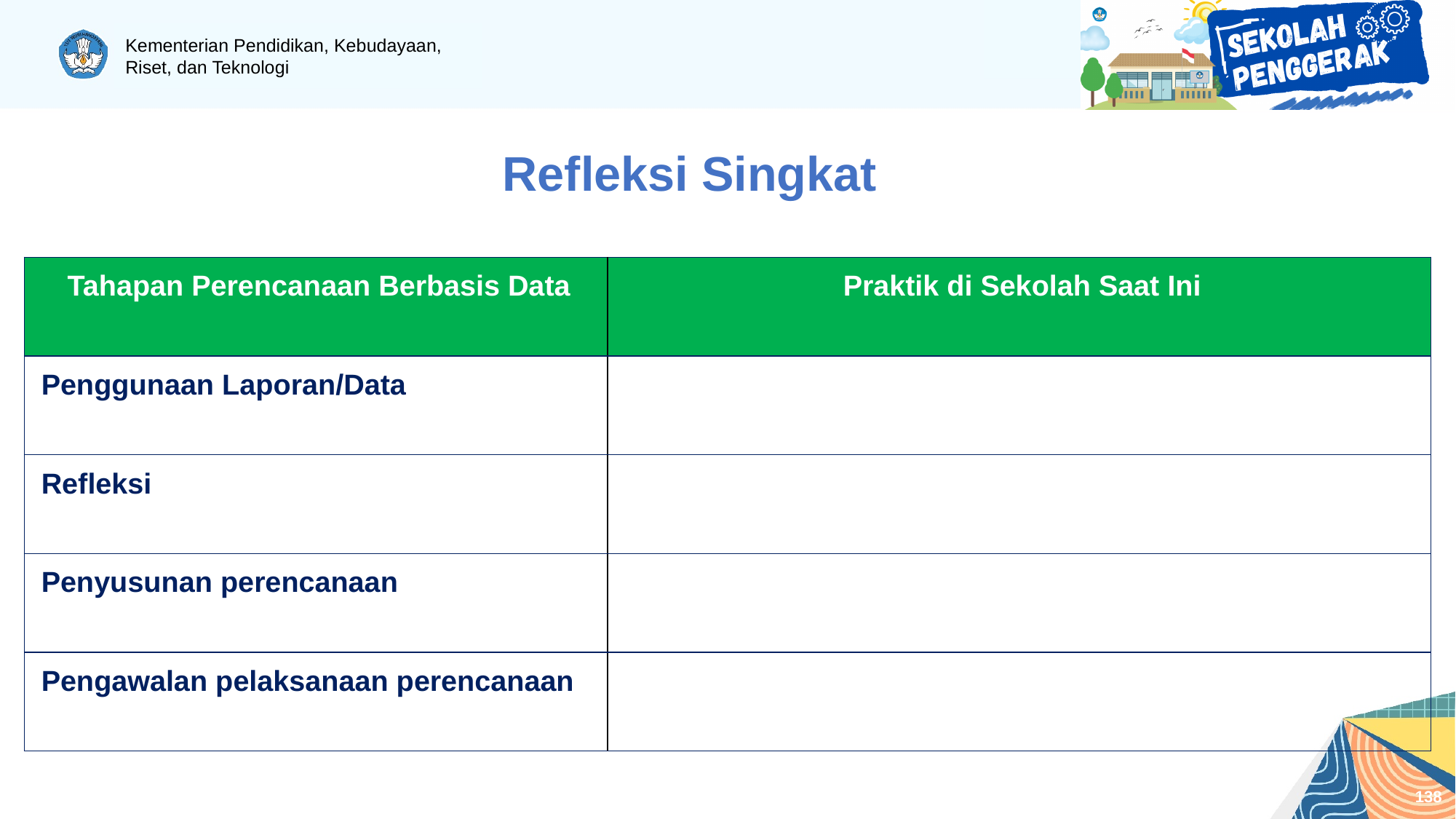

# Refleksi Singkat
| Tahapan Perencanaan Berbasis Data | Praktik di Sekolah Saat Ini |
| --- | --- |
| Penggunaan Laporan/Data |  |
| Refleksi |  |
| Penyusunan perencanaan |  |
| Pengawalan pelaksanaan perencanaan |  |
138